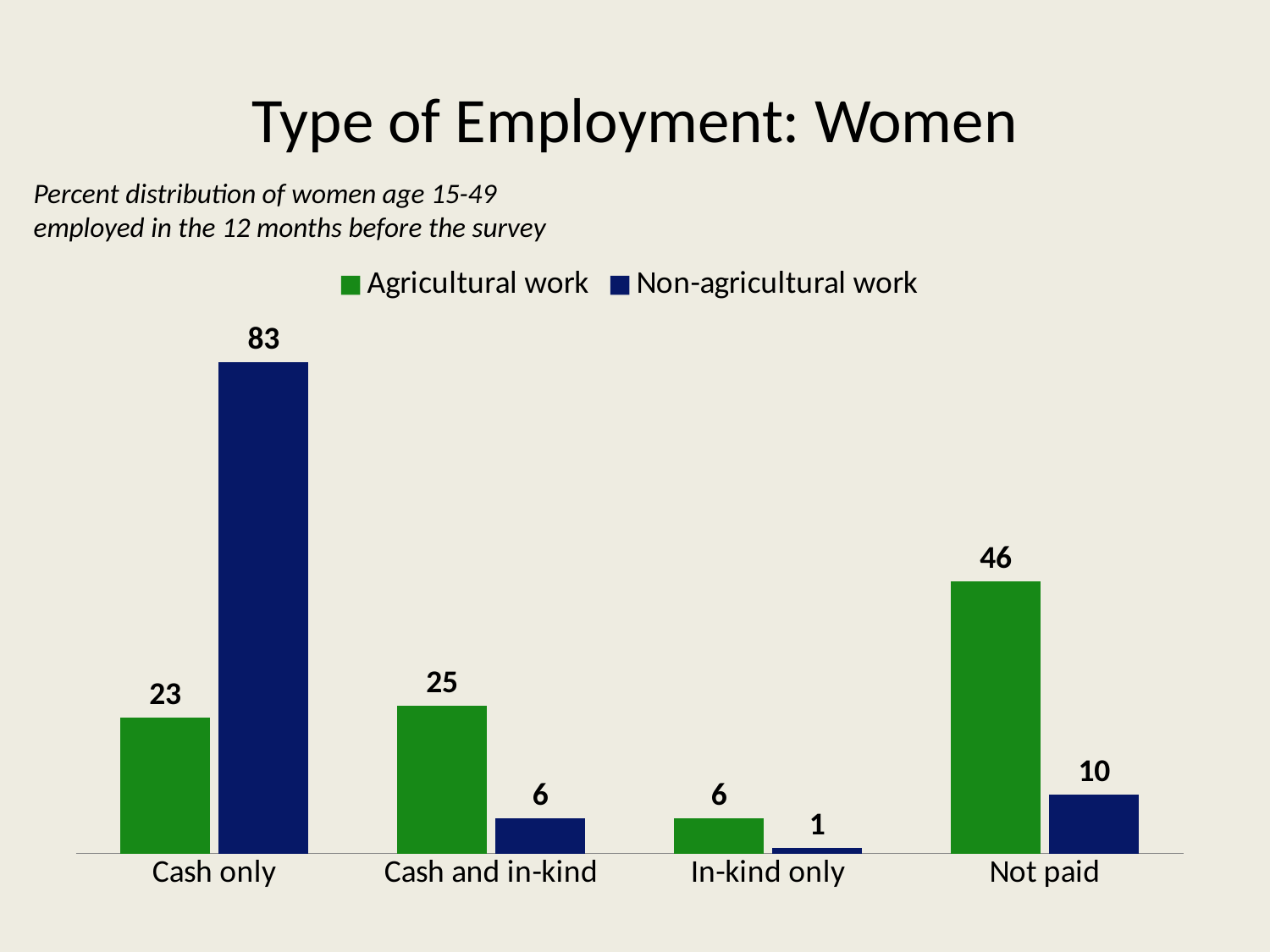

# Type of Employment: Women
Percent distribution of women age 15-49 employed in the 12 months before the survey

### Chart

| Category | Agricultural work | Non-agricultural work |
|---|---|---|
| Cash only | 23.0 | 83.0 |
| Cash and in-kind | 25.0 | 6.0 |
| In-kind only | 6.0 | 1.0 |
| Not paid | 46.0 | 10.0 |